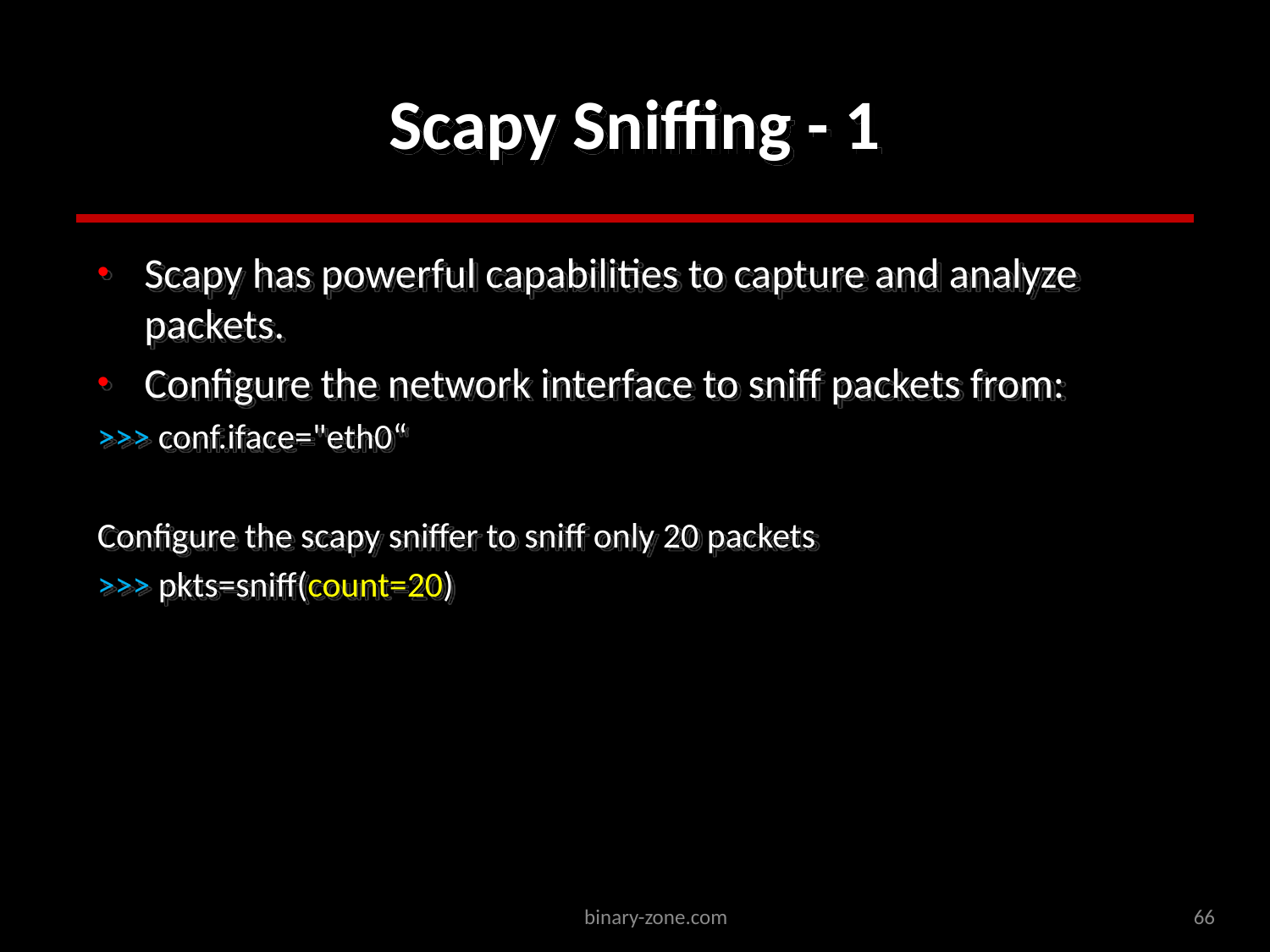

# Scapy Sniffing - 1
Scapy has powerful capabilities to capture and analyze packets.
Configure the network interface to sniff packets from:
>>> conf.iface="eth0“

Configure the scapy sniffer to sniff only 20 packets
>>> pkts=sniff(count=20)